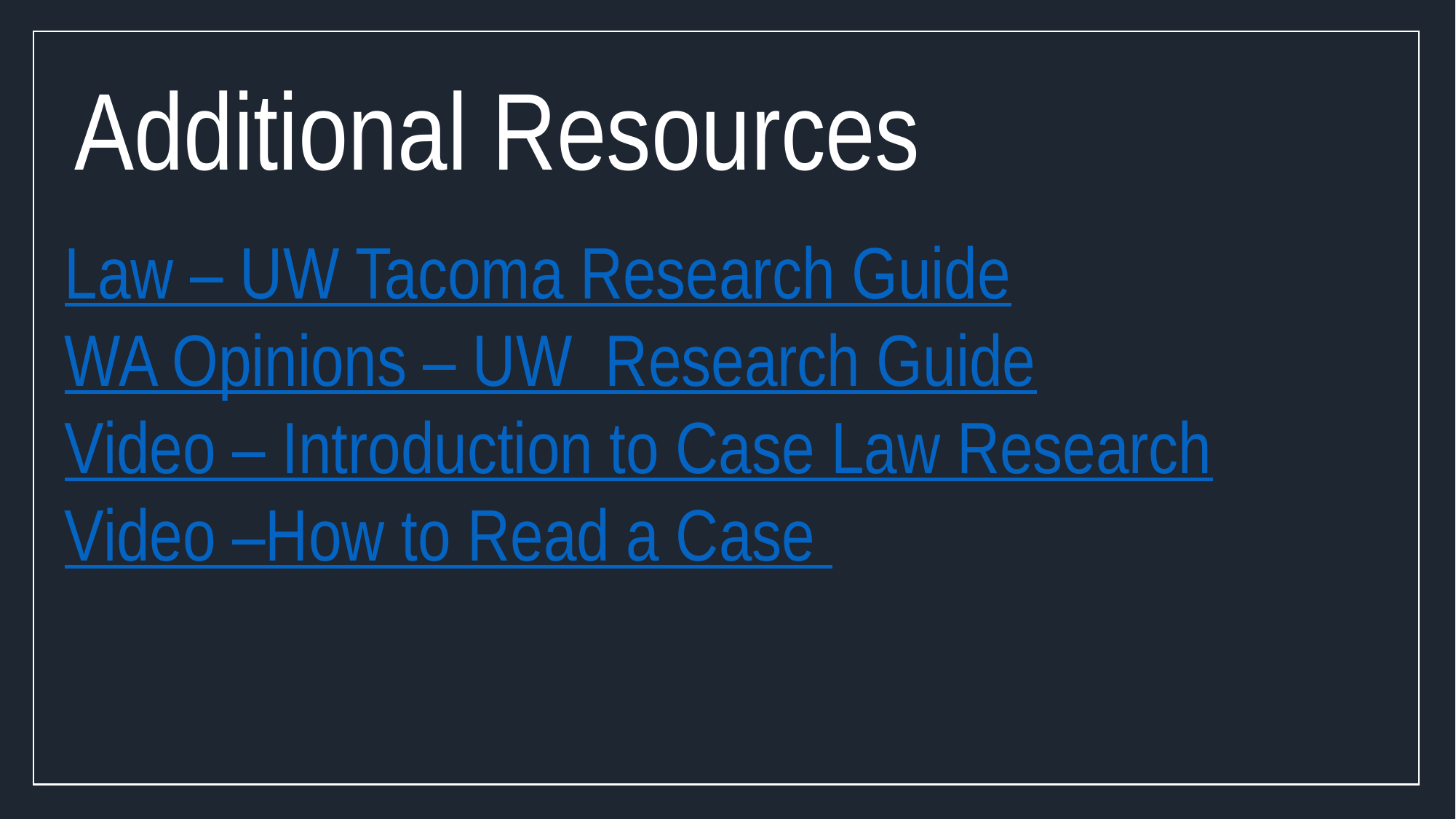

Additional Resources
Law – UW Tacoma Research Guide
WA Opinions – UW  Research Guide
Video – Introduction to Case Law Research
Video –How to Read a Case